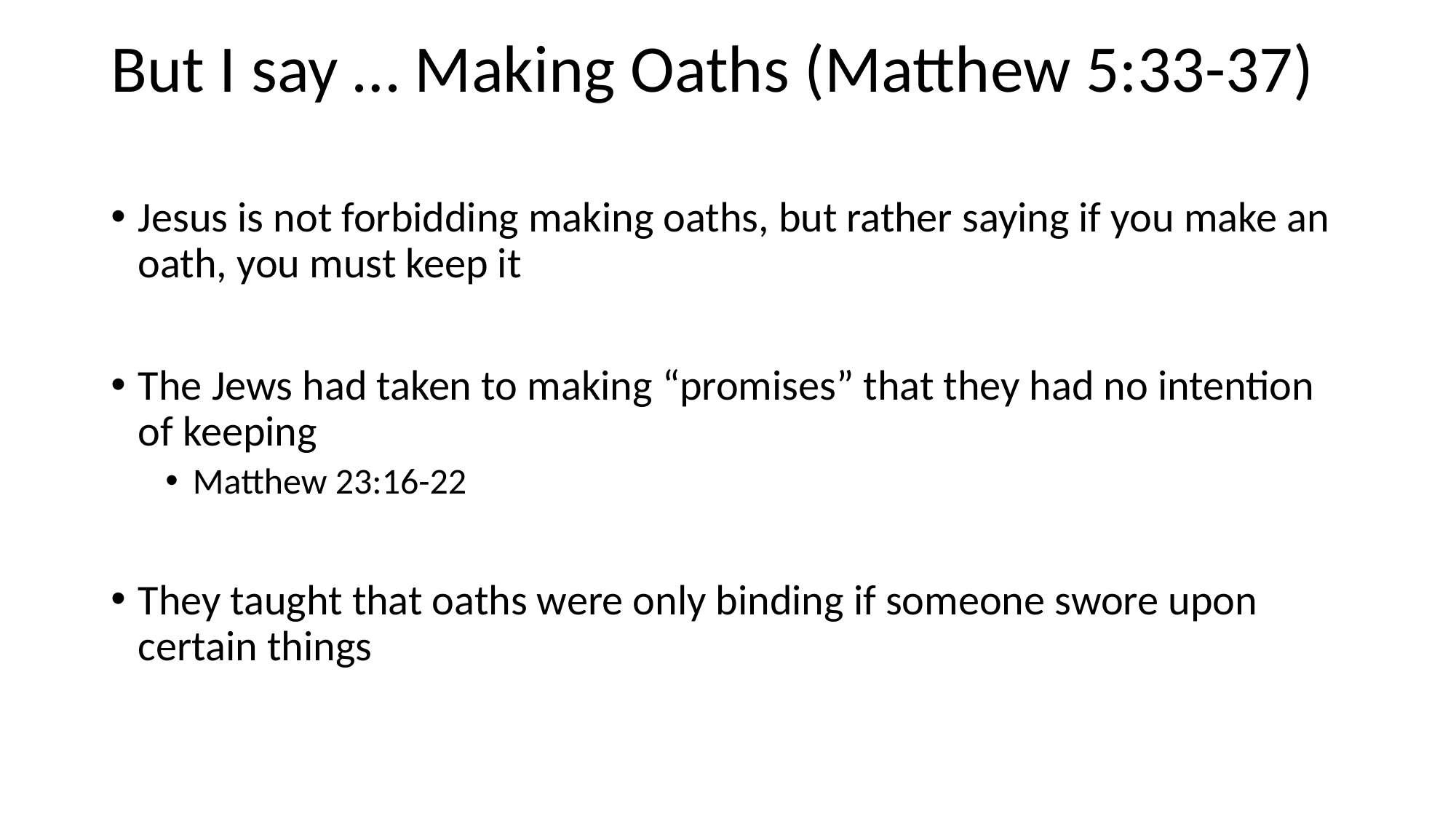

# But I say … Making Oaths (Matthew 5:33-37)

Jesus is not forbidding making oaths, but rather saying if you make an oath, you must keep it

The Jews had taken to making “promises” that they had no intention of keeping
Matthew 23:16-22

They taught that oaths were only binding if someone swore upon certain things